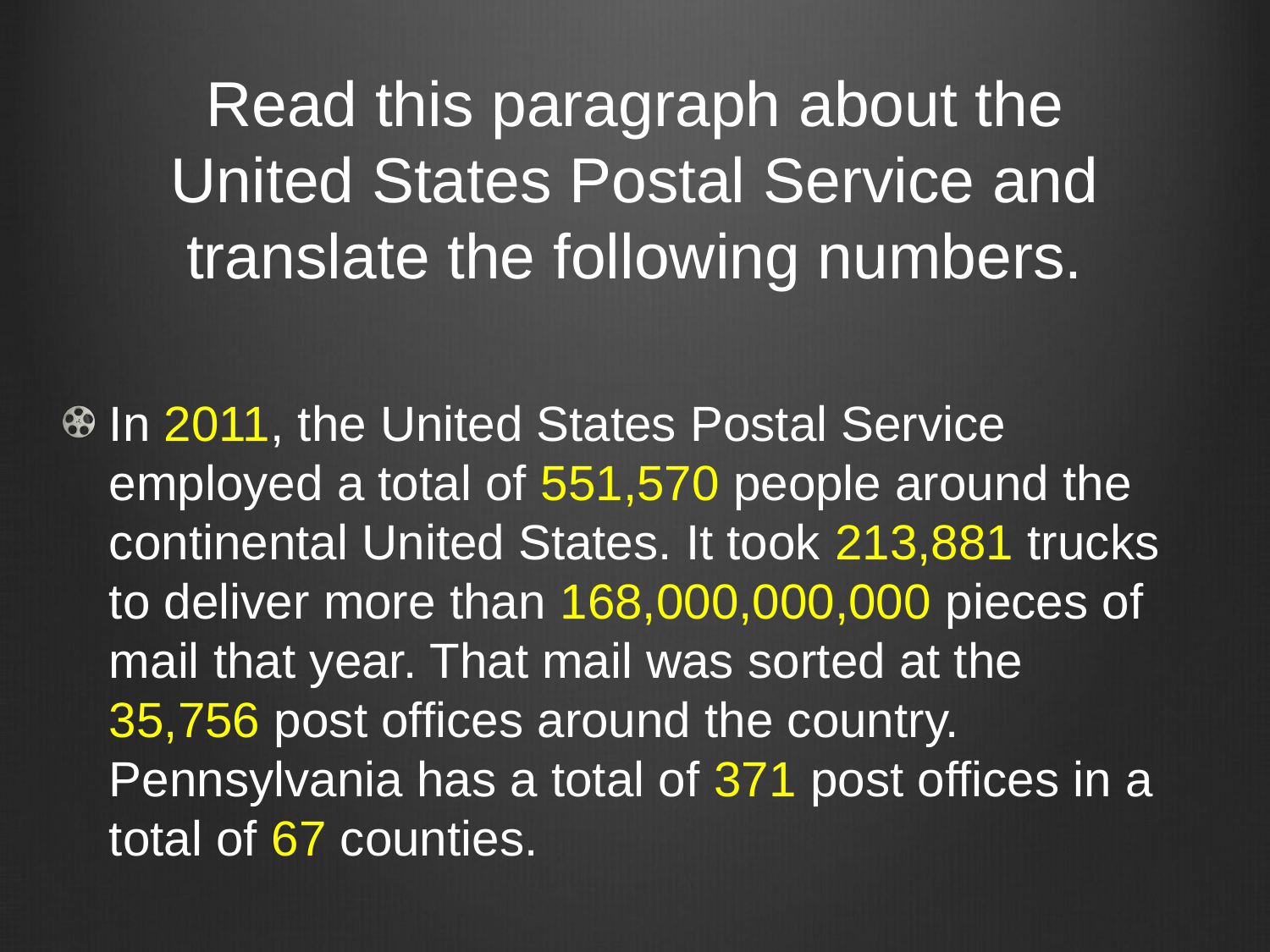

# Read this paragraph about the United States Postal Service and translate the following numbers.
In 2011, the United States Postal Service employed a total of 551,570 people around the continental United States. It took 213,881 trucks to deliver more than 168,000,000,000 pieces of mail that year. That mail was sorted at the 35,756 post offices around the country. Pennsylvania has a total of 371 post offices in a total of 67 counties.